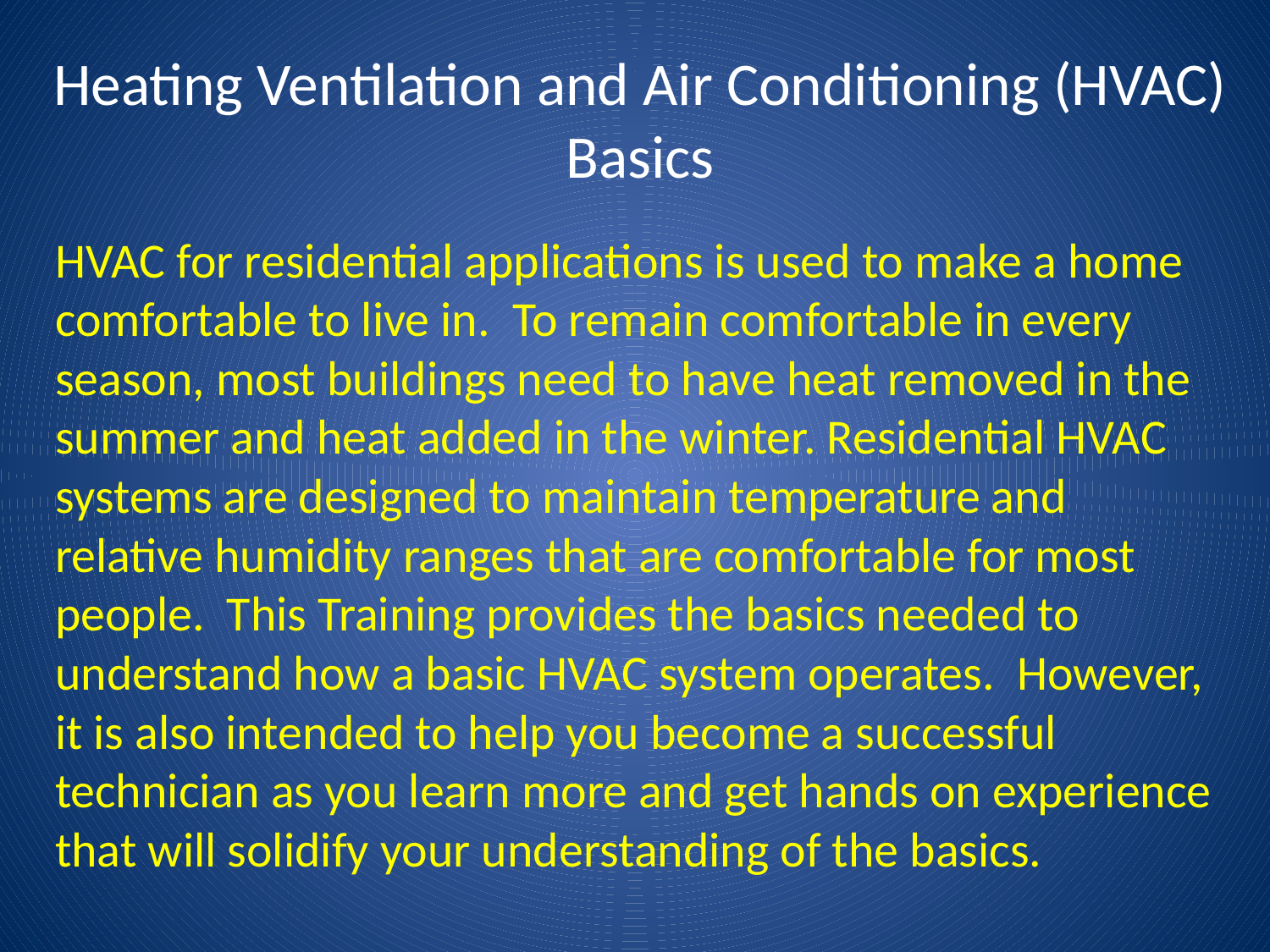

# Heating Ventilation and Air Conditioning (HVAC) Basics
HVAC for residential applications is used to make a home comfortable to live in.  To remain comfortable in every season, most buildings need to have heat removed in the summer and heat added in the winter. Residential HVAC systems are designed to maintain temperature and relative humidity ranges that are comfortable for most people.  This Training provides the basics needed to understand how a basic HVAC system operates.  However, it is also intended to help you become a successful technician as you learn more and get hands on experience that will solidify your understanding of the basics.